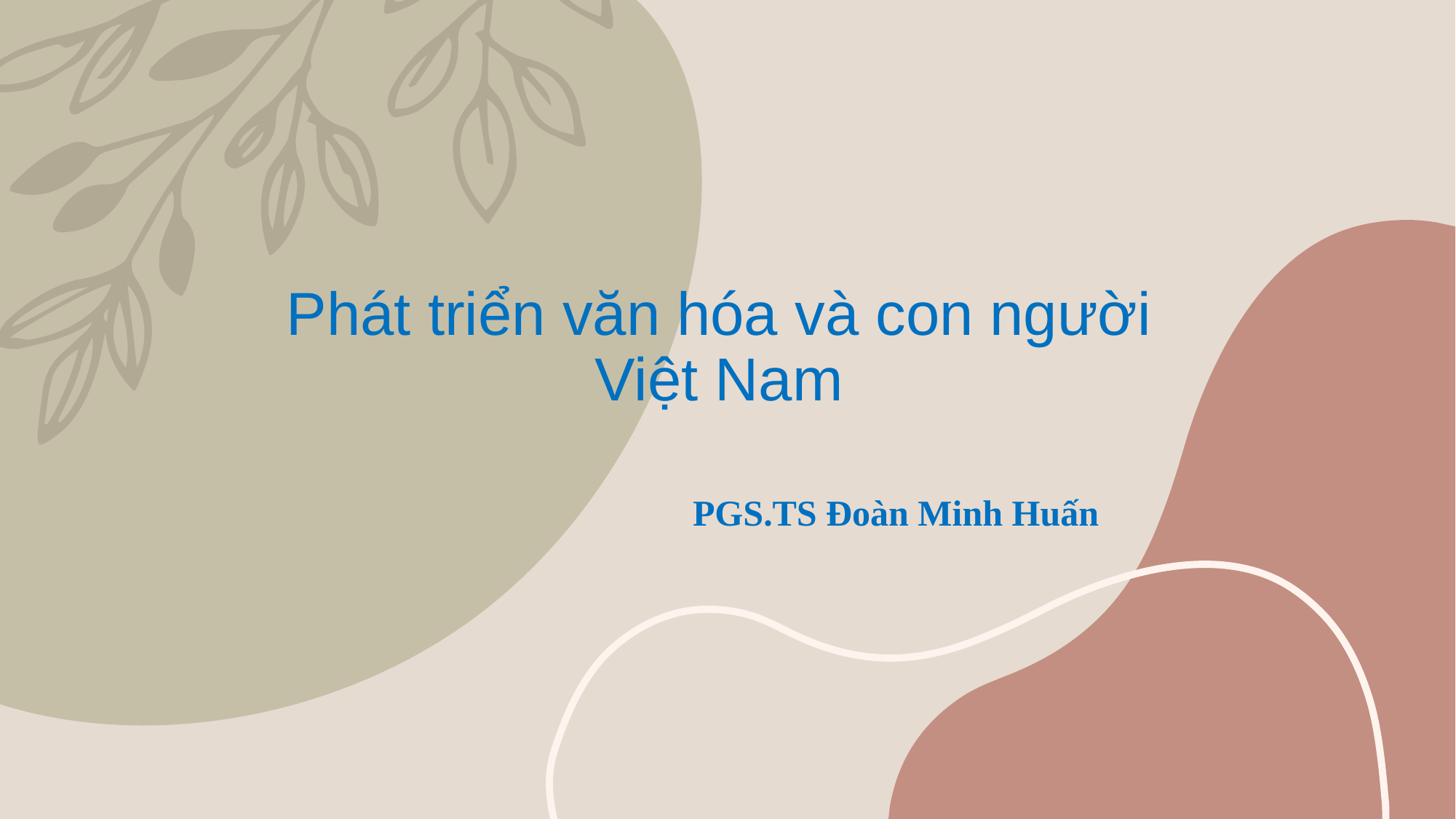

# Phát triển văn hóa và con người Việt Nam

                                     PGS.TS Đoàn Minh Huấn